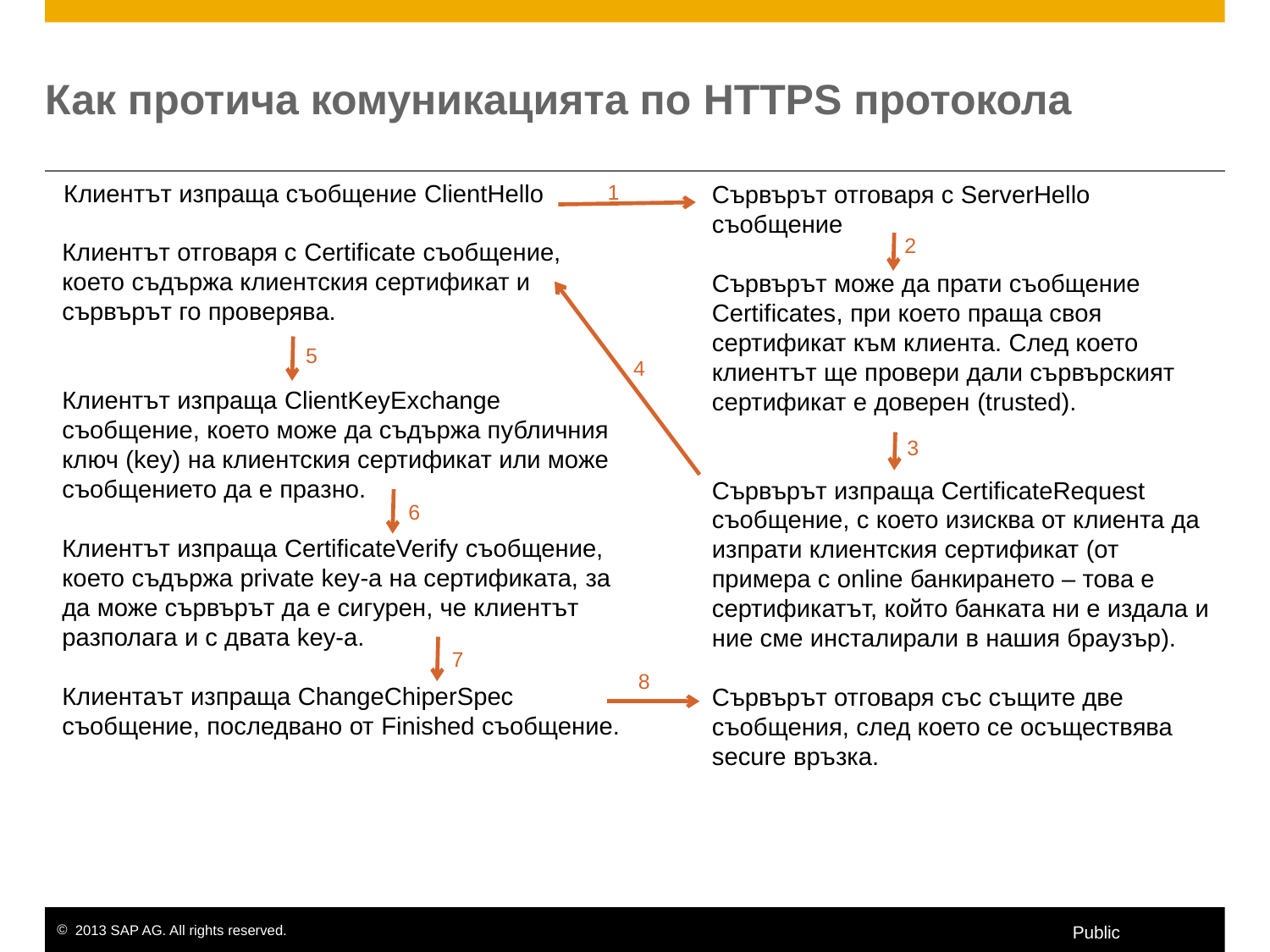

# Как протича комуникацията по HTTPS протокола
  Клиентът изпраща съобщение ClientHello

Клиентът отговаря с Certificate съобщение, което съдържа клиентския сертификат и сървърът го проверява.

Клиентът изпраща ClientKeyExchange съобщение, което може да съдържа публичния ключ (key) на клиентския сертификат или може съобщението да е празно.

Клиентът изпраща CertificateVerify съобщение, което съдържа private key-а на сертификата, за да може сървърът да е сигурен, че клиентът разполага и с двата key-a.

Клиентаът изпраща ChangeChiperSpec съобщение, последвано от Finished съобщение.
1
Сървърът отговаря с ServerHello съобщение

Сървърът може да прати съобщение Certificates, при което праща своя сертификат към клиента. След което клиентът ще провери дали сървърският сертификат е доверен (trusted).

Сървърът изпраща CertificateRequest съобщение, с което изисква от клиента да изпрати клиентския сертификат (от примера с online банкирането – това е сертификатът, който банката ни е издала и ние сме инсталирали в нашия браузър).

Сървърът отговаря със същите две съобщения, след което се осъществява secure връзка.
2
5
4
3
6
7
8